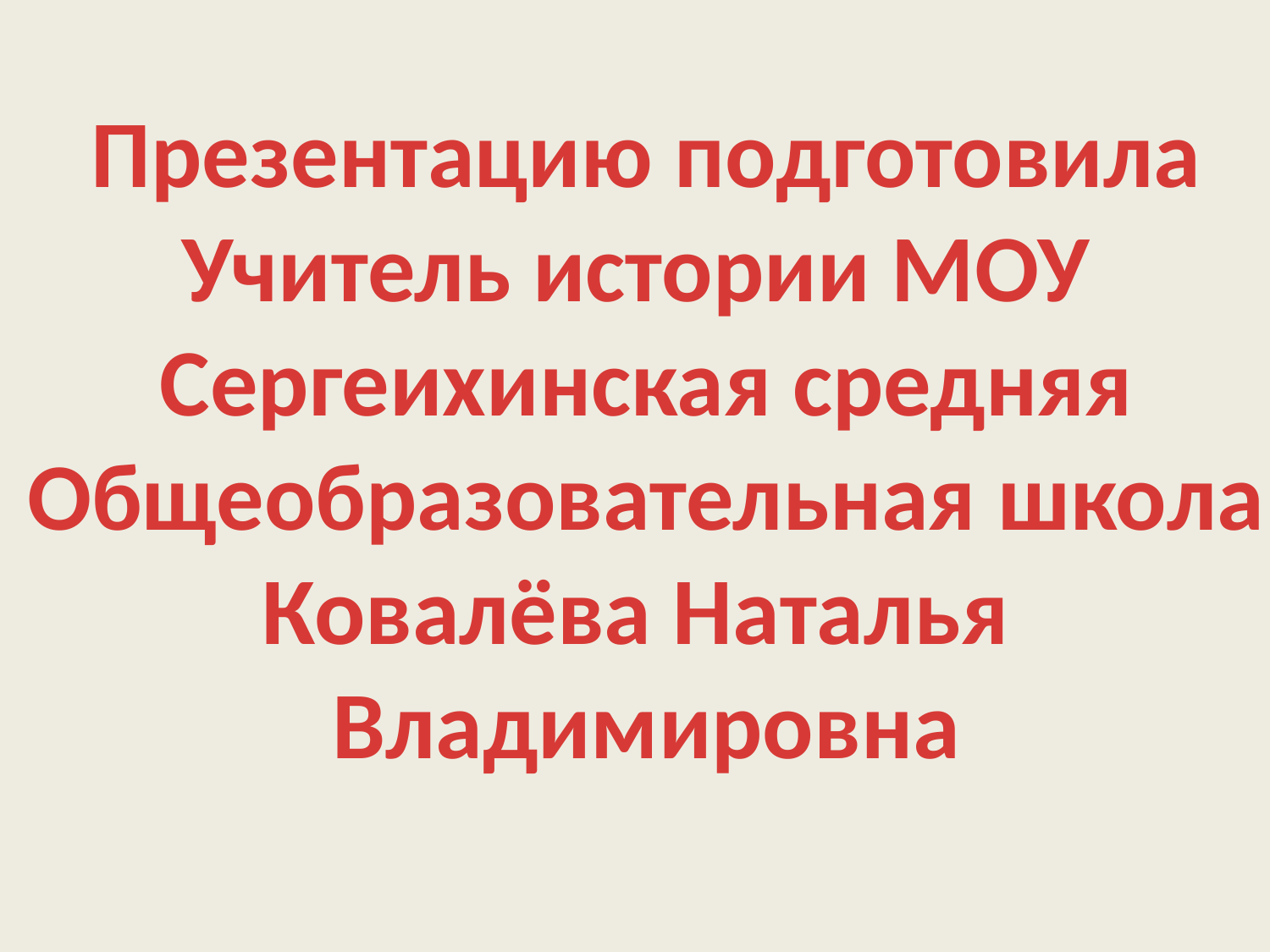

Презентацию подготовила
Учитель истории МОУ
Сергеихинская средняя
Общеобразовательная школа
Ковалёва Наталья
Владимировна